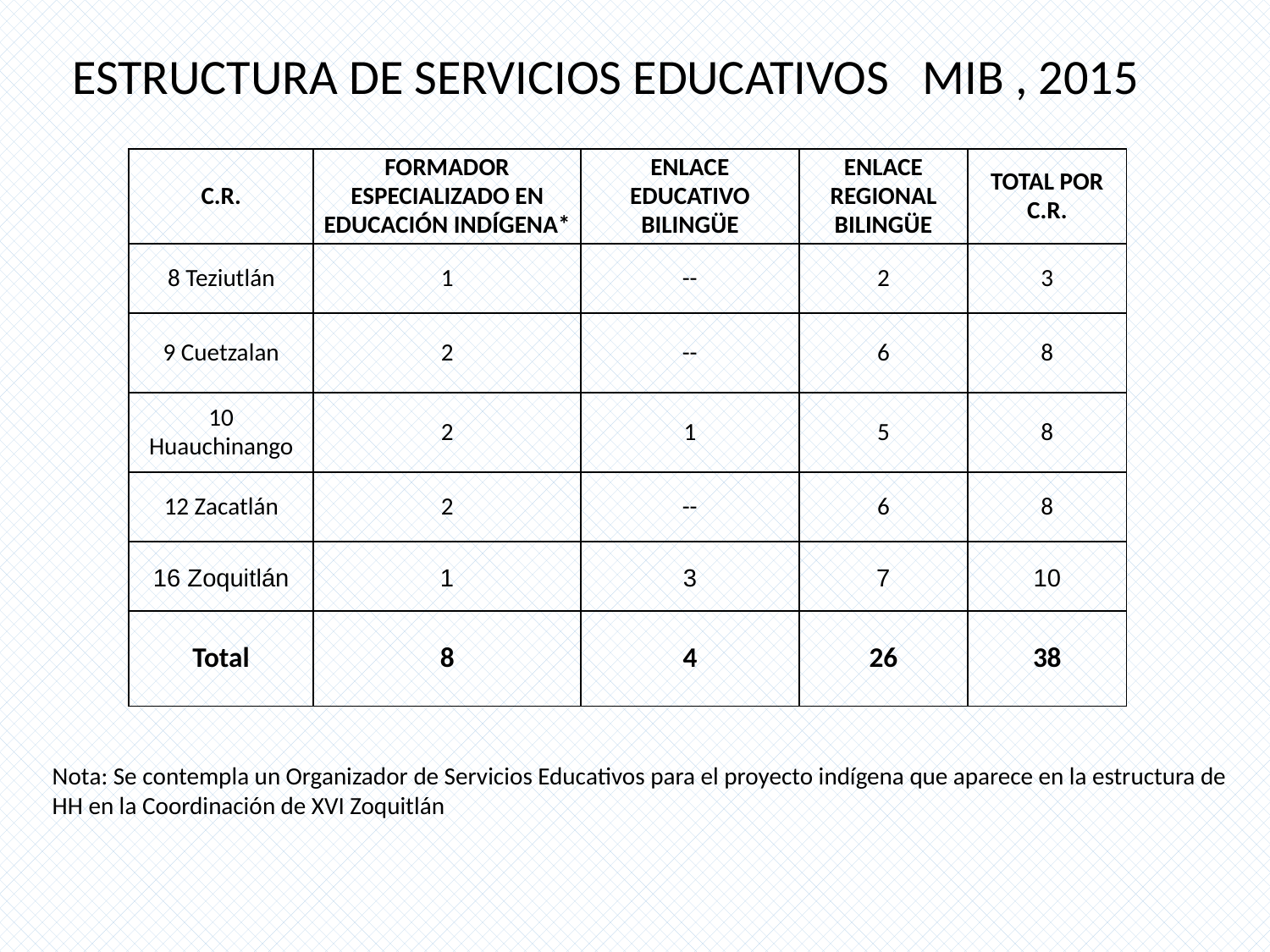

# ESTRUCTURA DE SERVICIOS EDUCATIVOS   MIB , 2015
| C.R. | FORMADOR ESPECIALIZADO EN EDUCACIÓN INDÍGENA\* | ENLACE EDUCATIVO BILINGÜE | ENLACE REGIONAL BILINGÜE | TOTAL POR C.R. |
| --- | --- | --- | --- | --- |
| 8 Teziutlán | 1 | -- | 2 | 3 |
| 9 Cuetzalan | 2 | -- | 6 | 8 |
| 10 Huauchinango | 2 | 1 | 5 | 8 |
| 12 Zacatlán | 2 | -- | 6 | 8 |
| 16 Zoquitlán | 1 | 3 | 7 | 10 |
| Total | 8 | 4 | 26 | 38 |
Nota: Se contempla un Organizador de Servicios Educativos para el proyecto indígena que aparece en la estructura de HH en la Coordinación de XVI Zoquitlán